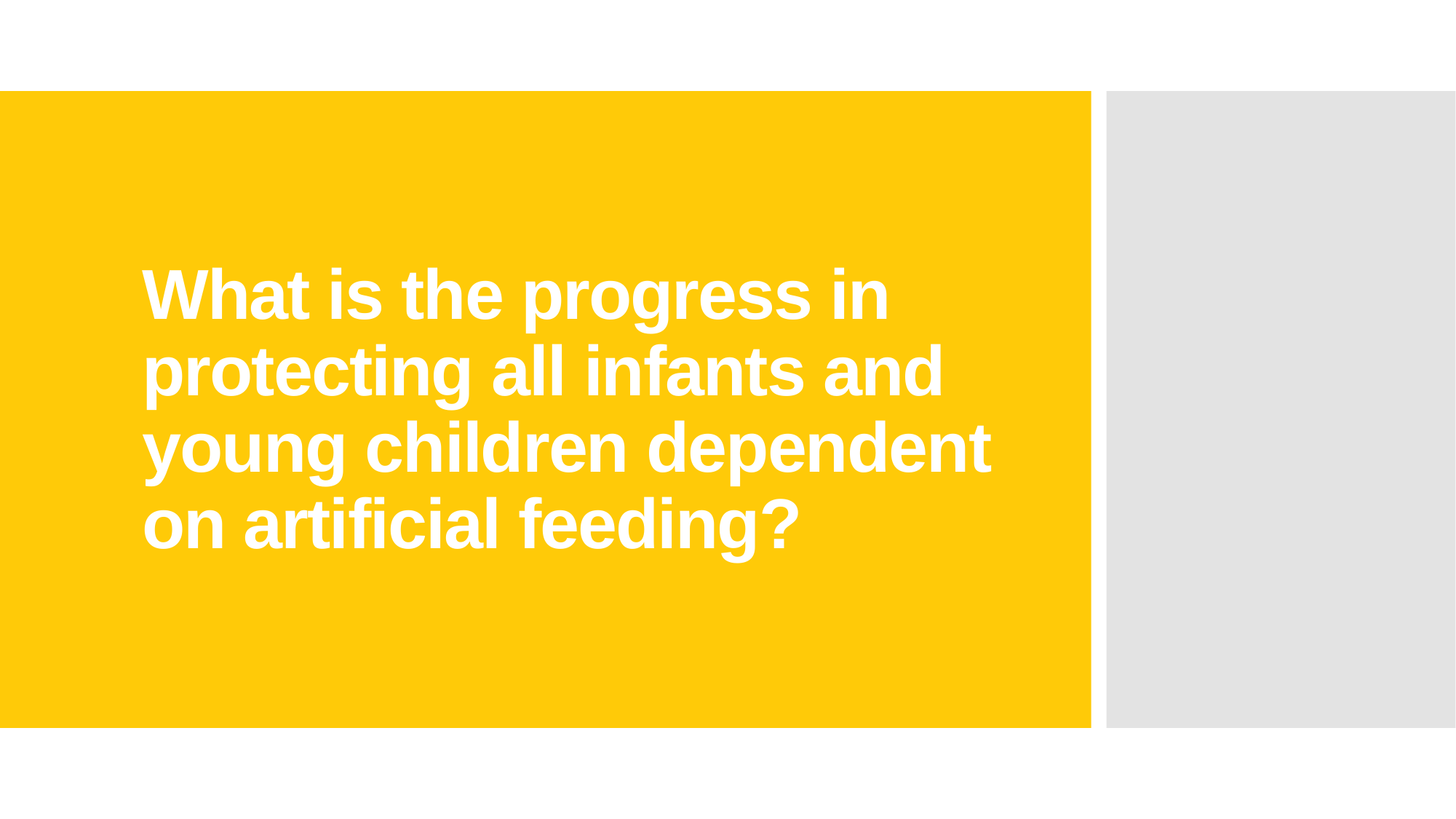

# What is the progress in protecting all infants and young children dependent on artificial feeding?